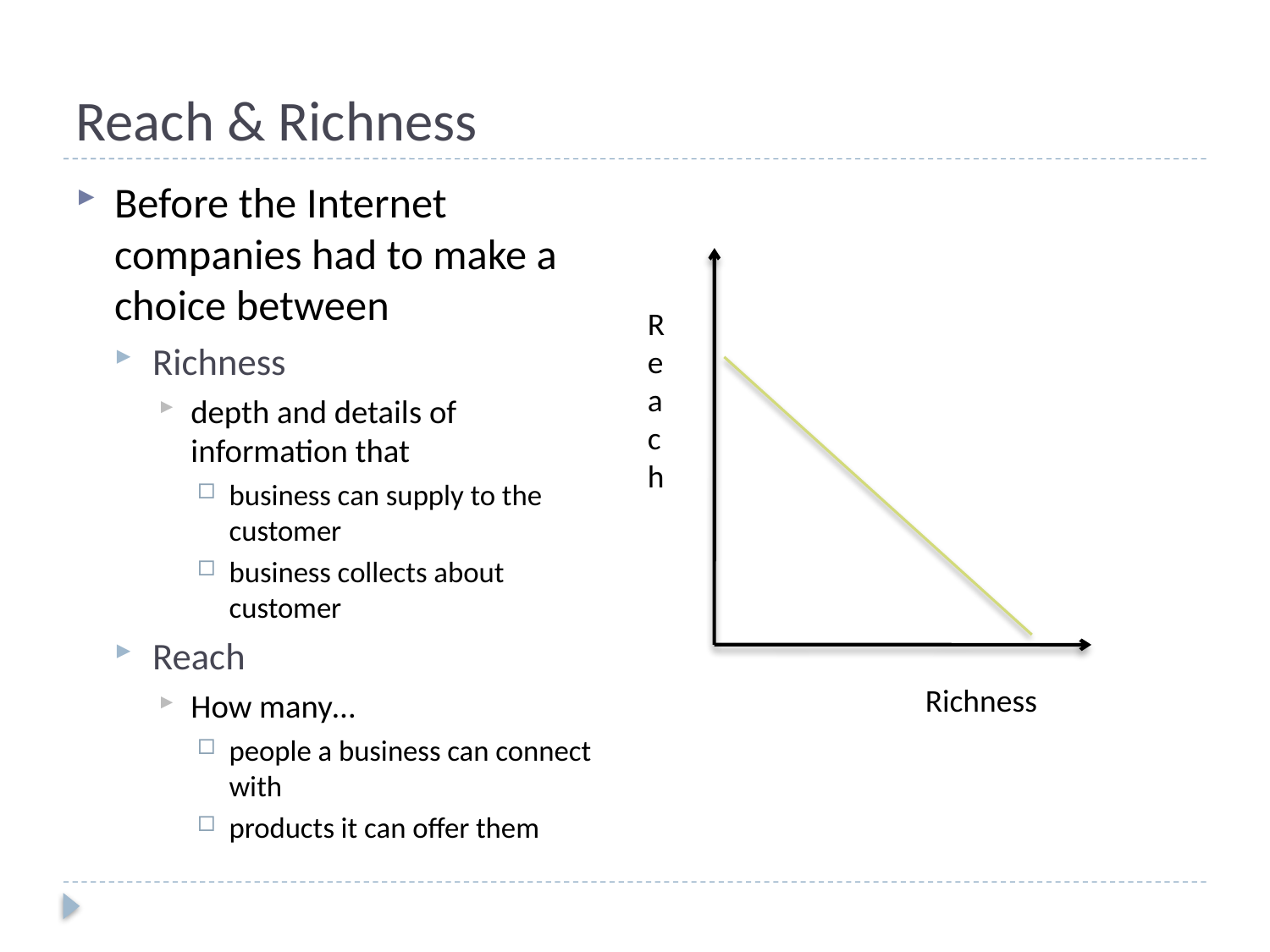

# Reach & Richness
Before the Internet companies had to make a choice between
Richness
depth and details of information that
business can supply to the customer
business collects about customer
Reach
How many…
people a business can connect with
products it can offer them

Reach
Richness